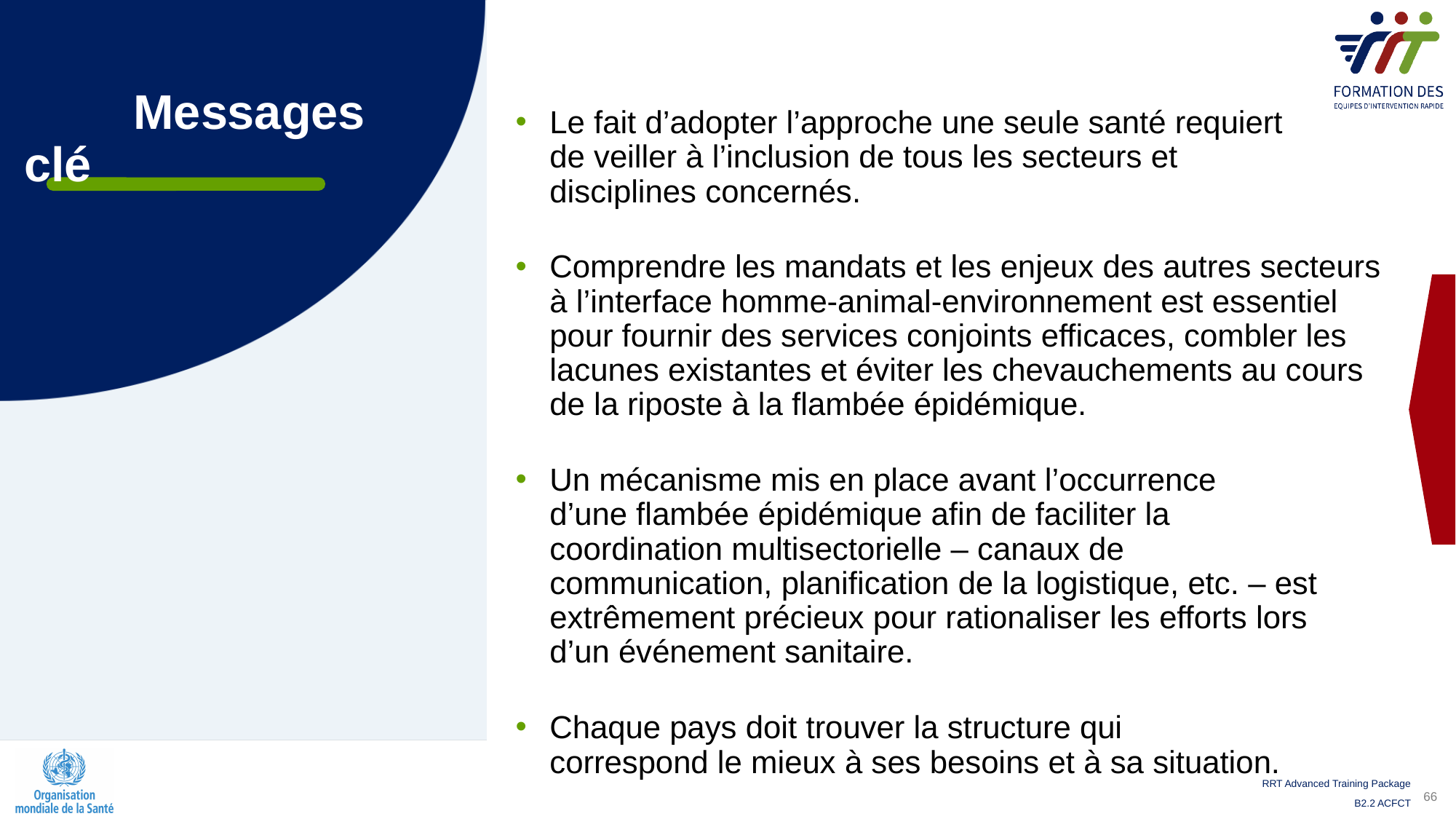

Messages clé
Le fait d’adopter l’approche une seule santé requiert de veiller à l’inclusion de tous les secteurs et disciplines concernés.

Comprendre les mandats et les enjeux des autres secteurs à l’interface homme-animal-environnement est essentiel pour fournir des services conjoints efficaces, combler les lacunes existantes et éviter les chevauchements au cours de la riposte à la flambée épidémique.

Un mécanisme mis en place avant l’occurrence d’une flambée épidémique afin de faciliter la coordination multisectorielle – canaux de communication, planification de la logistique, etc. – est extrêmement précieux pour rationaliser les efforts lors d’un événement sanitaire.

Chaque pays doit trouver la structure qui correspond le mieux à ses besoins et à sa situation.